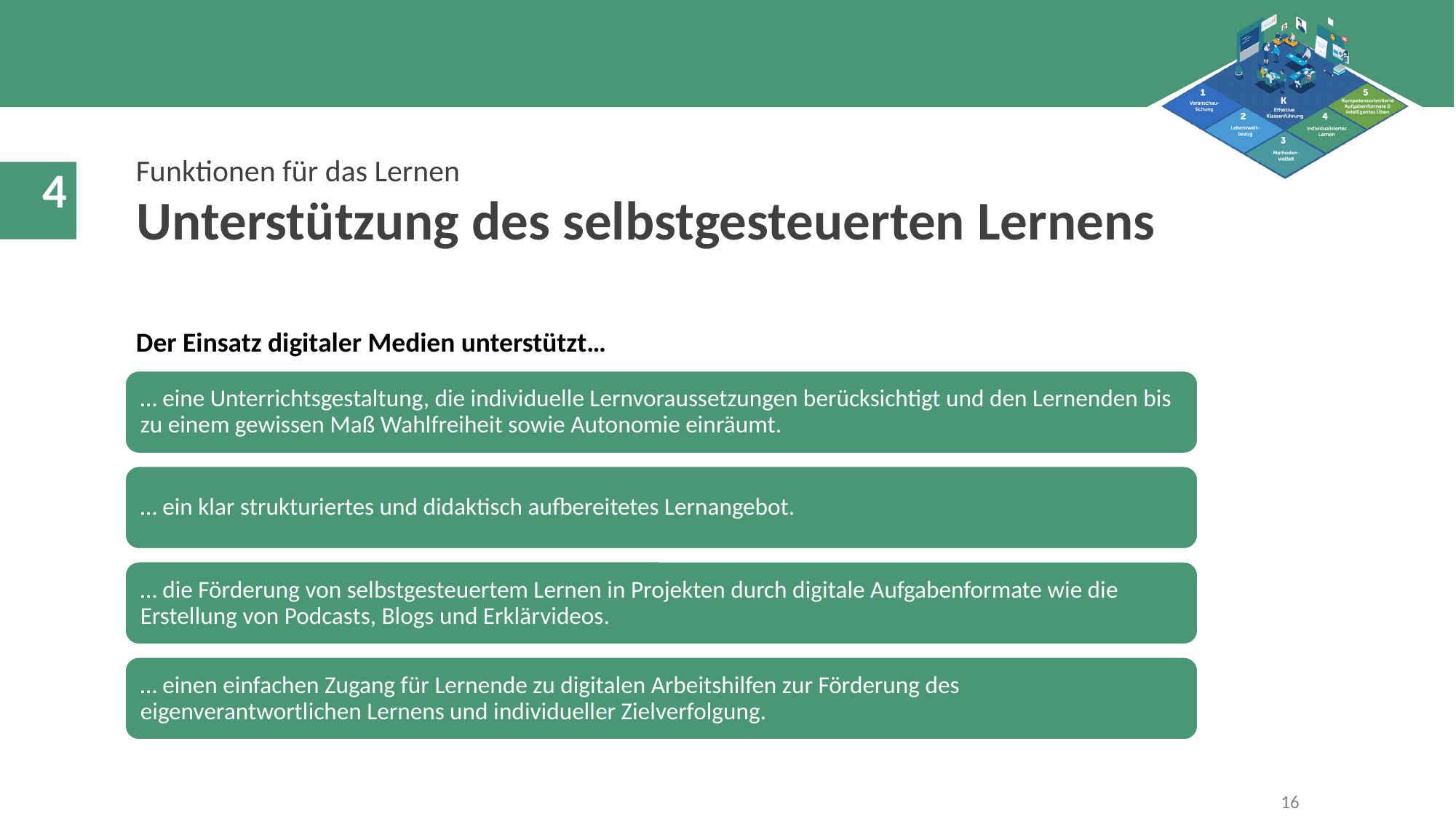

Funktionen für das Lernen
Unterstützung des selbstgesteuerten Lernens
Der Einsatz digitaler Medien unterstützt…

… eine Unterrichtsgestaltung, die individuelle Lernvoraussetzungen berücksichtigt und den Lernenden bis zu einem gewissen Maß Wahlfreiheit sowie Autonomie einräumt.
… ein klar strukturiertes und didaktisch aufbereitetes Lernangebot.
… die Förderung von selbstgesteuertem Lernen in Projekten durch digitale Aufgabenformate wie die Erstellung von Podcasts, Blogs und Erklärvideos.
… einen einfachen Zugang für Lernende zu digitalen Arbeitshilfen zur Förderung des eigenverantwortlichen Lernens und individueller Zielverfolgung.
16